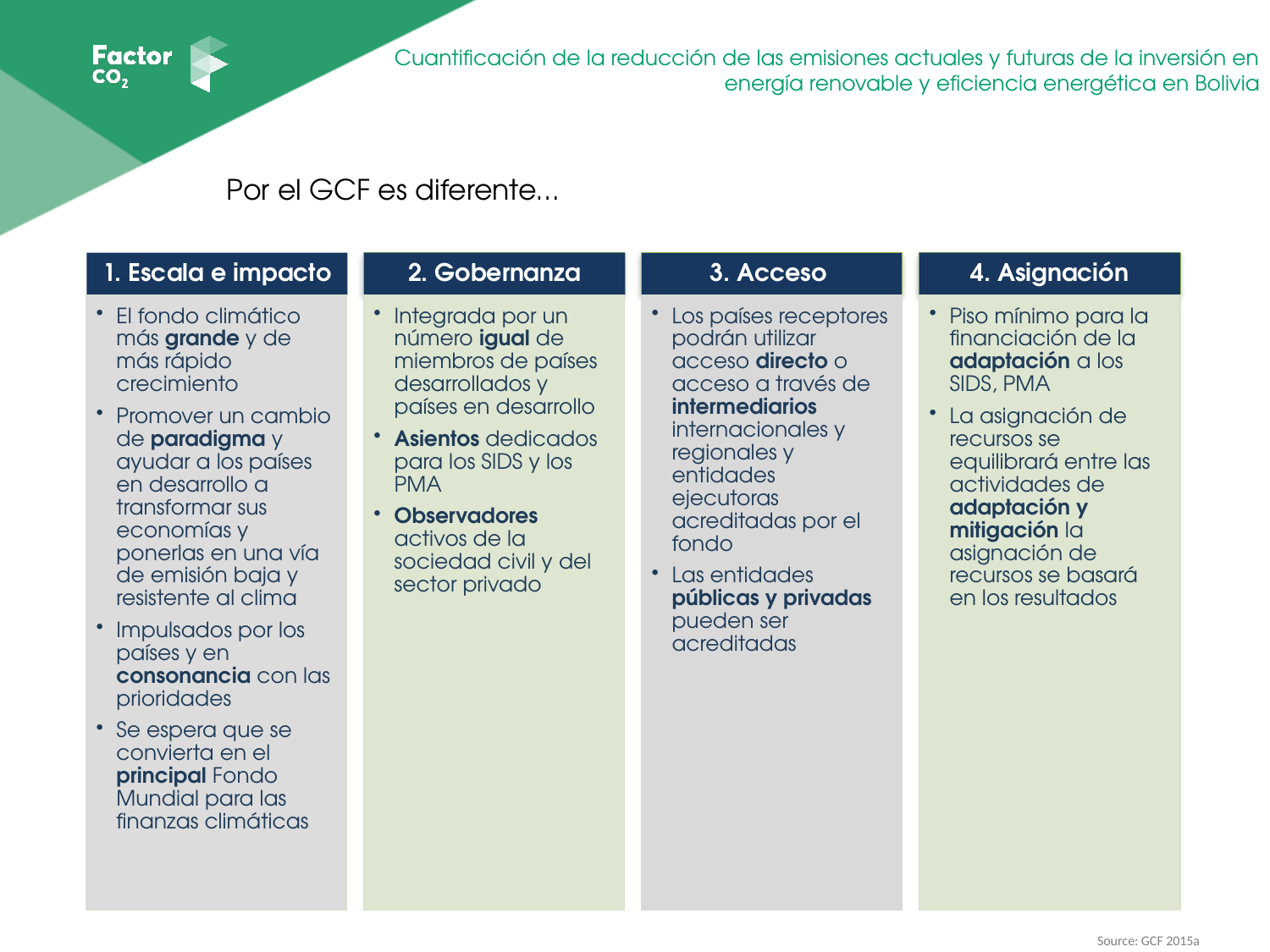

# Por el GCF es diferente…
1. Escala e impacto

2. Gobernanza

3. Acceso

4. Asignación

El fondo climático más grande y de más rápido crecimiento
Promover un cambio de paradigma y ayudar a los países en desarrollo a transformar sus economías y ponerlas en una vía de emisión baja y resistente al clima
Impulsados por los países y en consonancia con las prioridades
Se espera que se convierta en el principal Fondo Mundial para las finanzas climáticas

Los países receptores podrán utilizar acceso directo o acceso a través de intermediarios internacionales y regionales y entidades ejecutoras acreditadas por el fondo
Las entidades públicas y privadas pueden ser acreditadas

Integrada por un número igual de miembros de países desarrollados y países en desarrollo
Asientos dedicados para los SIDS y los PMA
Observadores activos de la sociedad civil y del sector privado

Piso mínimo para la financiación de la adaptación a los SIDS, PMA
La asignación de recursos se equilibrará entre las actividades de adaptación y mitigación la asignación de recursos se basará en los resultados

Source: GCF 2015a